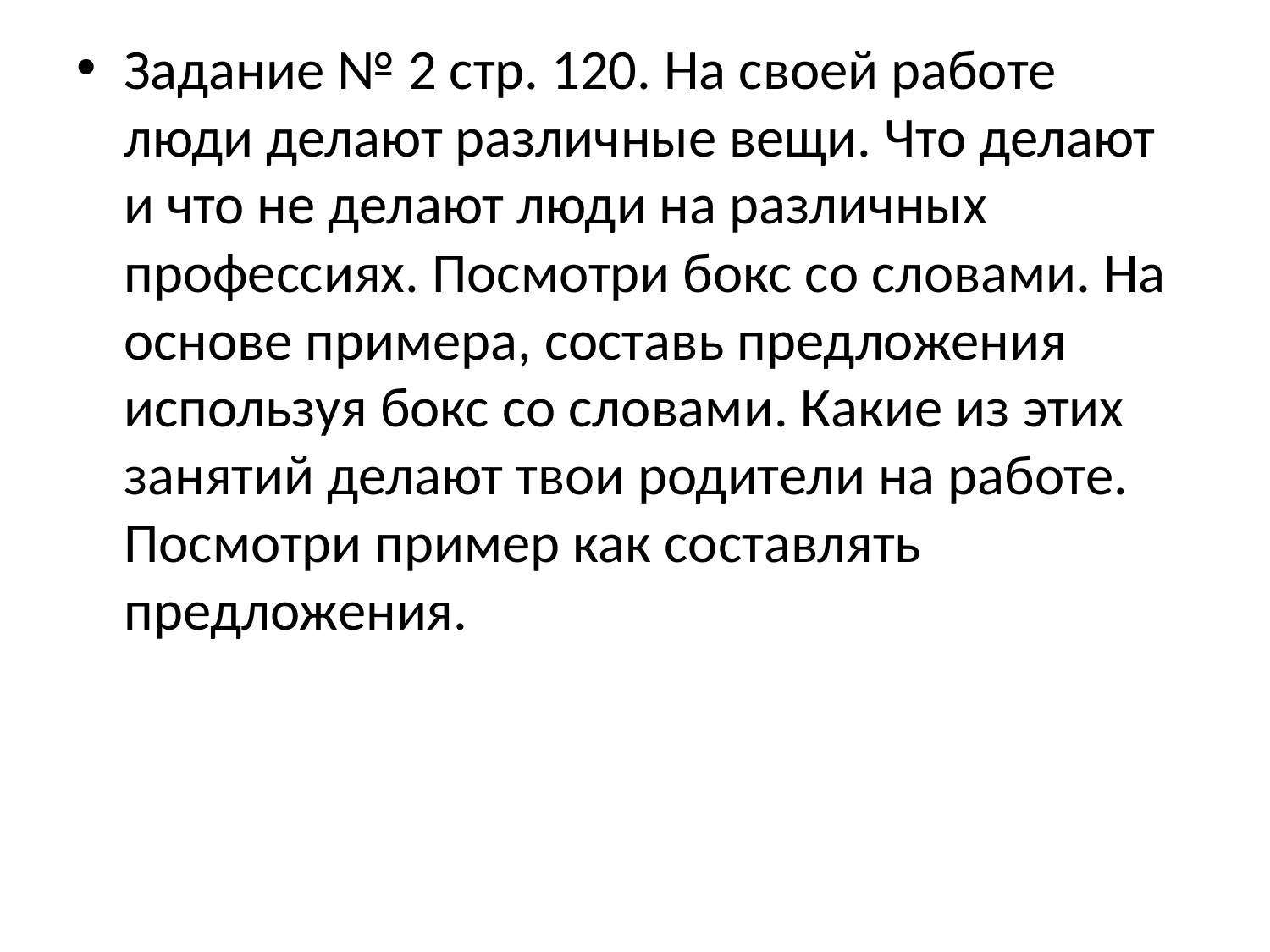

Задание № 2 стр. 120. На своей работе люди делают различные вещи. Что делают и что не делают люди на различных профессиях. Посмотри бокс со словами. На основе примера, составь предложения используя бокс со словами. Какие из этих занятий делают твои родители на работе. Посмотри пример как составлять предложения.